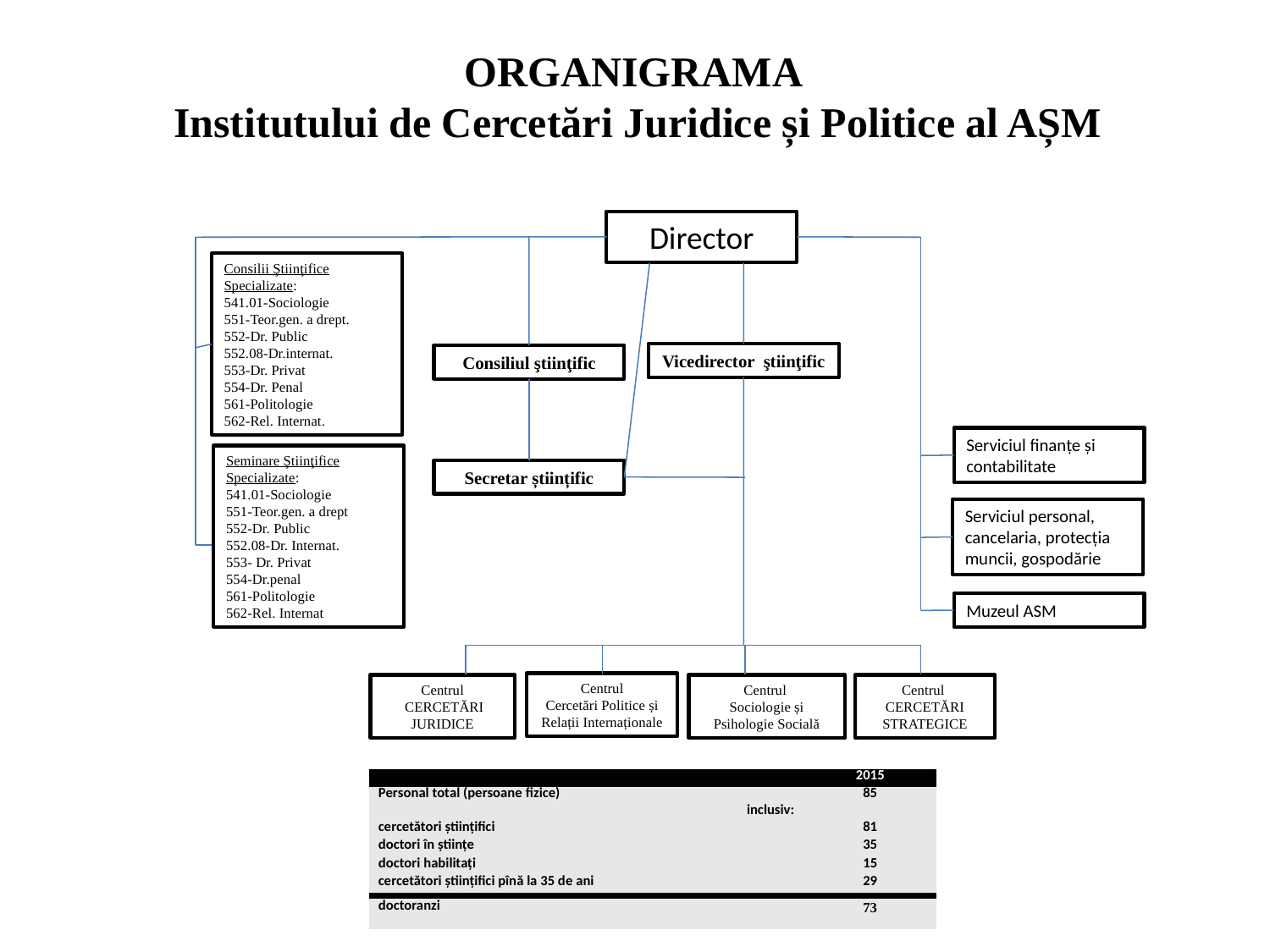

# ORGANIGRAMA Institutului de Cercetări Juridice și Politice al AȘM
Director
Consilii Ştiinţifice Specializate:
541.01-Sociologie
551-Teor.gen. a drept.
552-Dr. Public
552.08-Dr.internat.
553-Dr. Privat
554-Dr. Penal
561-Politologie
562-Rel. Internat.
Vicedirector  ştiinţific
Consiliul ştiinţific
Serviciul finanţe şi contabilitate
Seminare Ştiinţifice Specializate:
541.01-Sociologie
551-Teor.gen. a drept
552-Dr. Public
552.08-Dr. Internat.
553- Dr. Privat
554-Dr.penal
561-Politologie
562-Rel. Internat
Secretar științific
Serviciul personal, cancelaria, protecţia muncii, gospodărie
Muzeul ASM
Centrul
Cercetări Politice și Relații Internaționale
Centrul
 CERCETĂRI JURIDICE
Centrul
Sociologie și Psihologie Socială
Centrul
CERCETĂRI STRATEGICE
|  | 2015 |
| --- | --- |
| Personal total (persoane fizice) | 85 |
| inclusiv: |  |
| cercetători ştiinţifici | 81 |
| doctori în ştiinţe | 35 |
| doctori habilitaţi | 15 |
| cercetători ştiinţifici pînă la 35 de ani | 29 |
| doctoranzi | 73 |